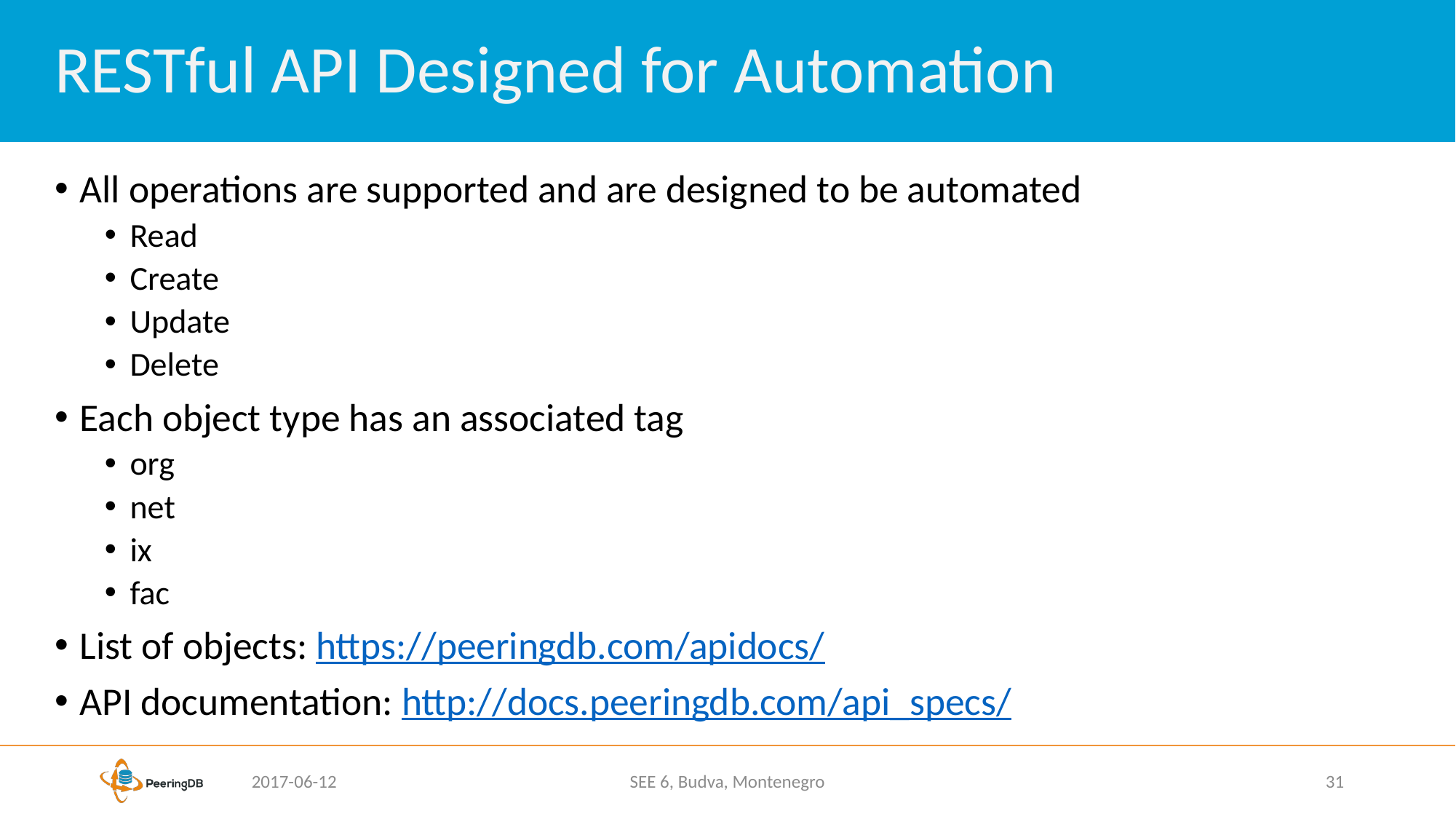

# RESTful API Designed for Automation
All operations are supported and are designed to be automated
Read
Create
Update
Delete
Each object type has an associated tag
org
net
ix
fac
List of objects: https://peeringdb.com/apidocs/
API documentation: http://docs.peeringdb.com/api_specs/
2017-06-12
SEE 6, Budva, Montenegro
31